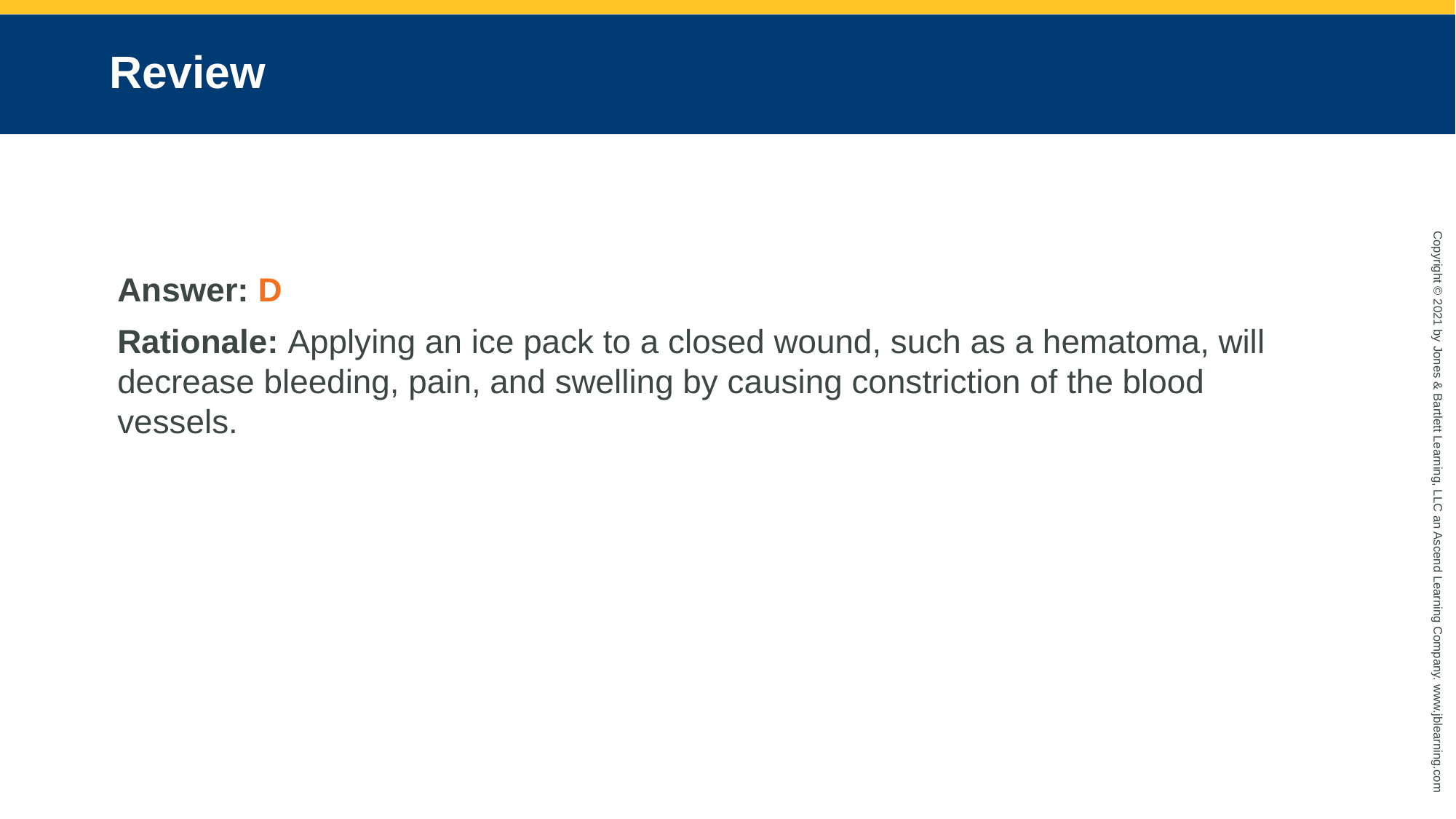

# Review
Answer: D
Rationale: Applying an ice pack to a closed wound, such as a hematoma, will decrease bleeding, pain, and swelling by causing constriction of the blood vessels.